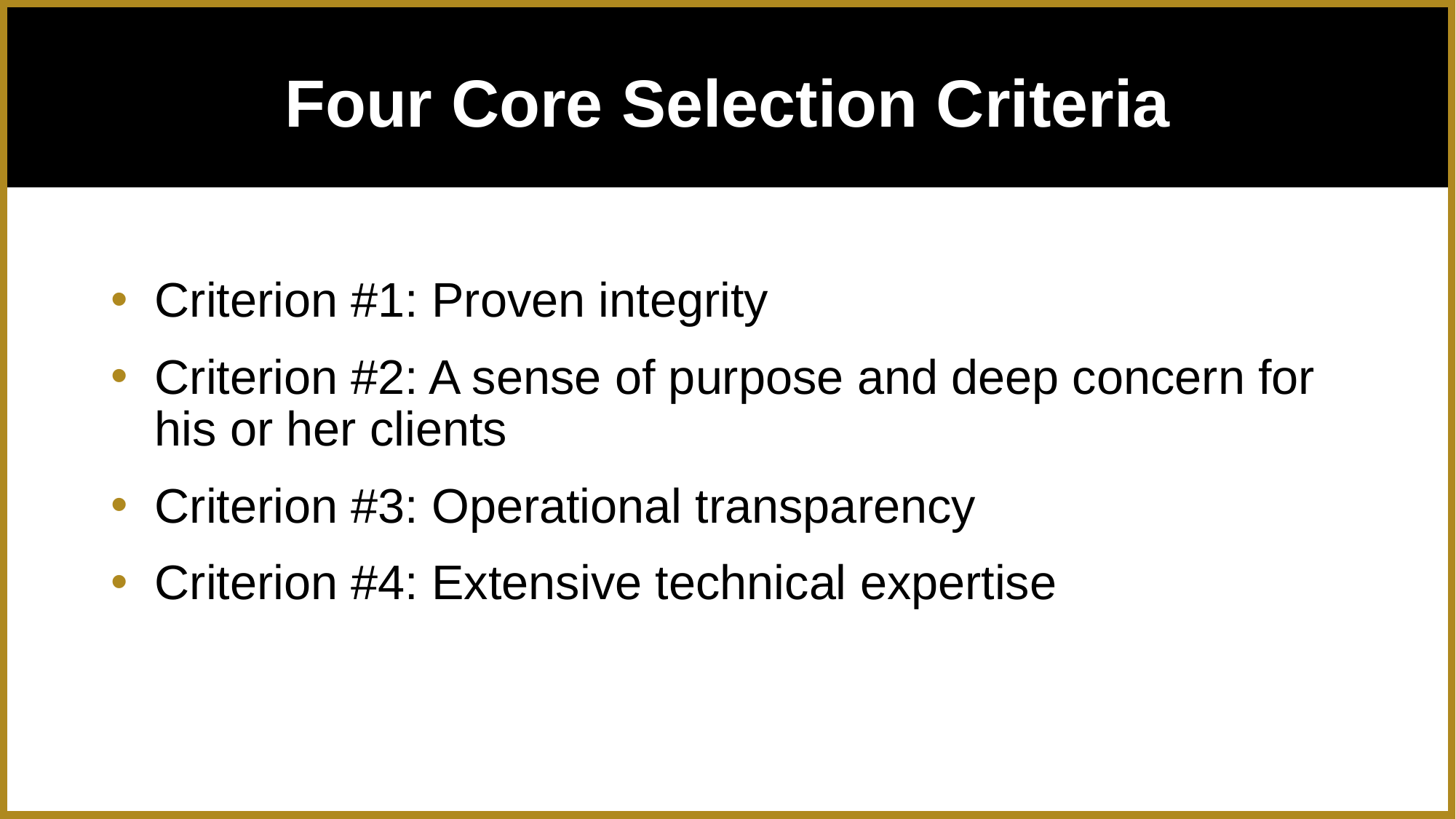

# Four Core Selection Criteria
Criterion #1: Proven integrity
Criterion #2: A sense of purpose and deep concern for his or her clients
Criterion #3: Operational transparency
Criterion #4: Extensive technical expertise